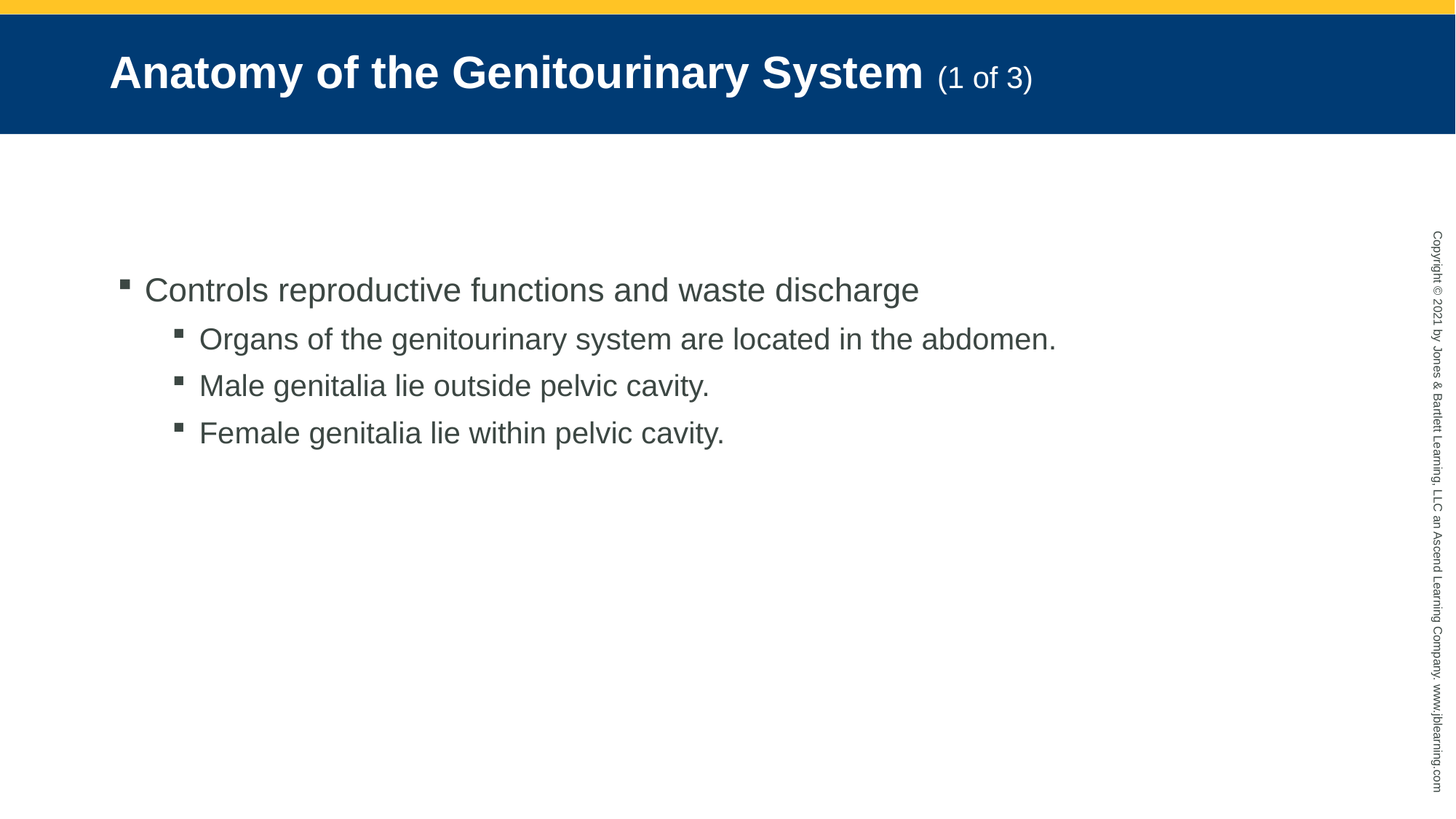

# Anatomy of the Genitourinary System (1 of 3)
Controls reproductive functions and waste discharge
Organs of the genitourinary system are located in the abdomen.
Male genitalia lie outside pelvic cavity.
Female genitalia lie within pelvic cavity.